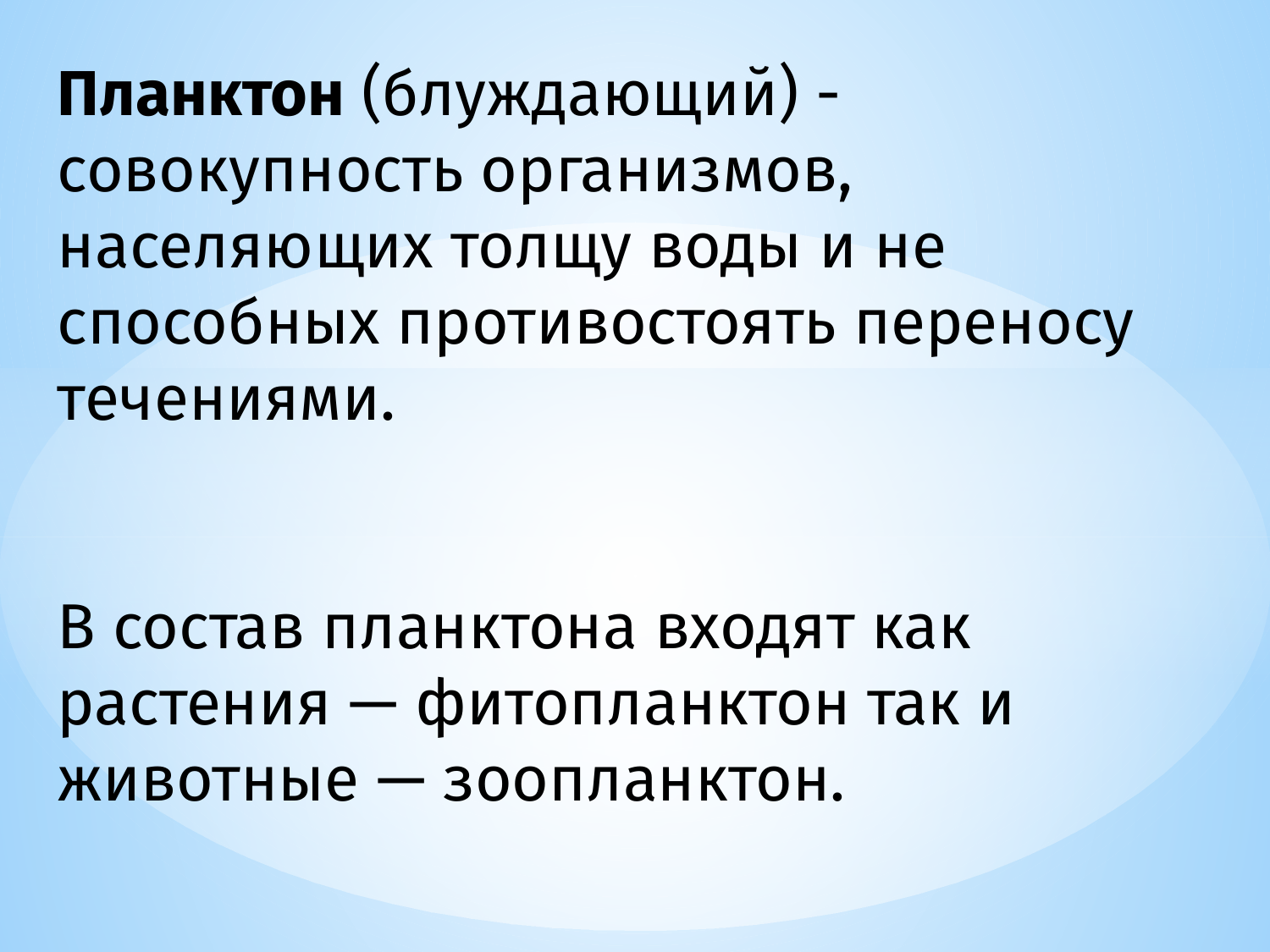

Планктон (блуждающий) - совокупность организмов, населяющих толщу воды и не способных противостоять переносу течениями.

В состав планктона входят как растения — фитопланктон так и животные — зоопланктон.